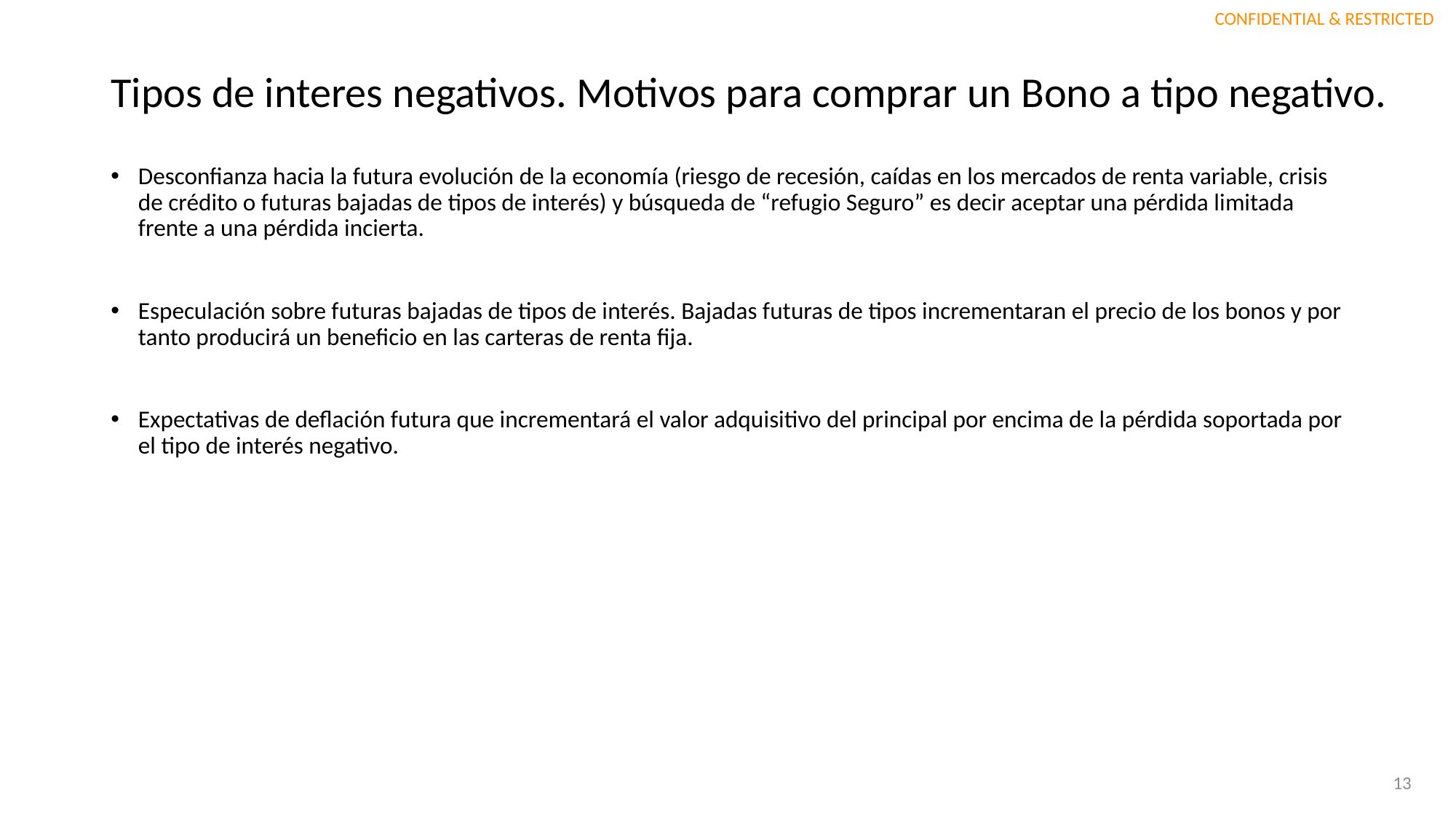

# Tipos de interes negativos. Motivos para comprar un Bono a tipo negativo.
Desconfianza hacia la futura evolución de la economía (riesgo de recesión, caídas en los mercados de renta variable, crisis de crédito o futuras bajadas de tipos de interés) y búsqueda de “refugio Seguro” es decir aceptar una pérdida limitada frente a una pérdida incierta.

Especulación sobre futuras bajadas de tipos de interés. Bajadas futuras de tipos incrementaran el precio de los bonos y por tanto producirá un beneficio en las carteras de renta fija.

Expectativas de deflación futura que incrementará el valor adquisitivo del principal por encima de la pérdida soportada por el tipo de interés negativo.
13